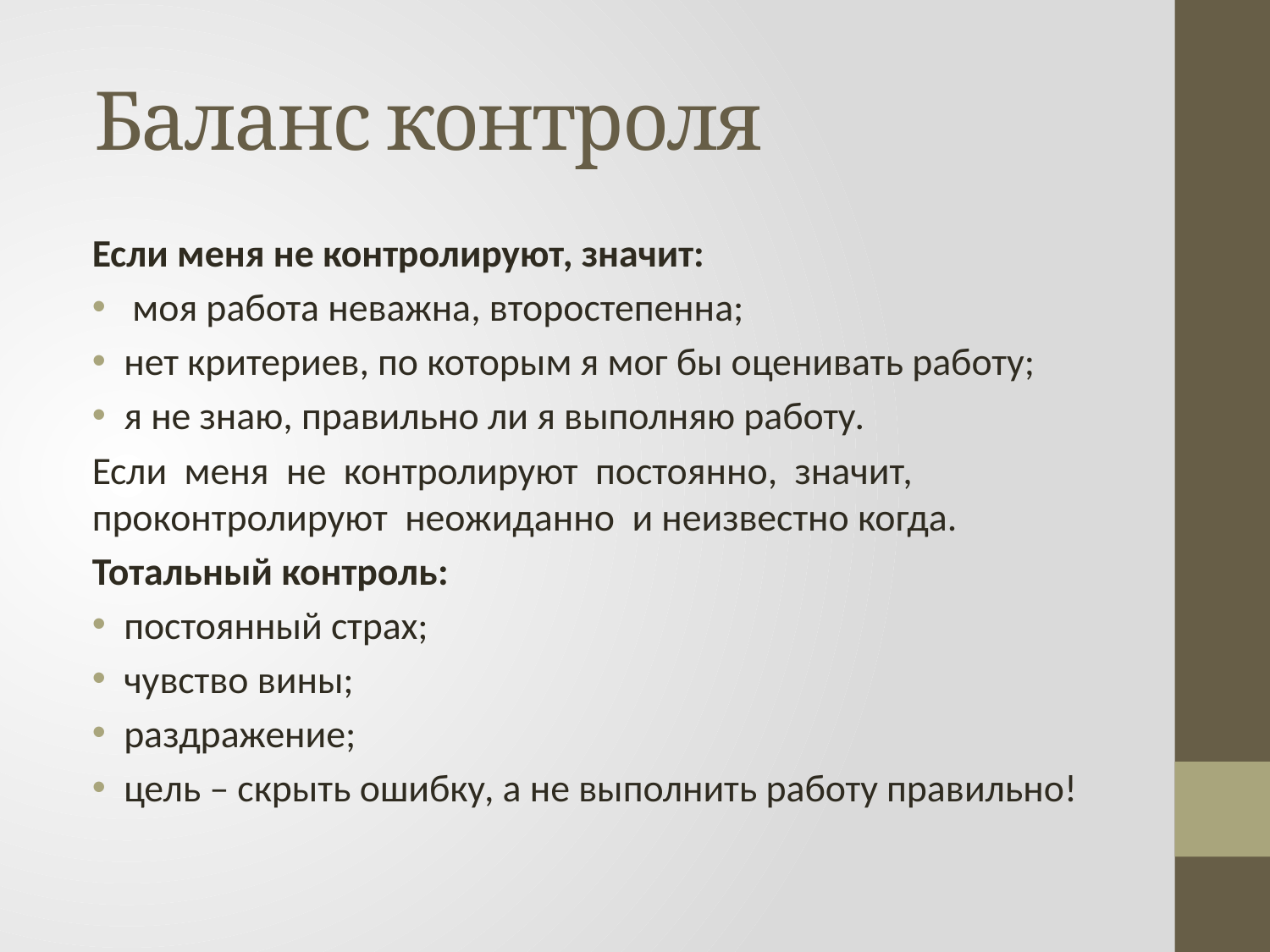

# Баланс контроля
Если меня не контролируют, значит:
 моя работа неважна, второстепенна;
нет критериев, по которым я мог бы оценивать работу;
я не знаю, правильно ли я выполняю работу.
Если  меня  не  контролируют  постоянно,  значит,  проконтролируют  неожиданно  и неизвестно когда.
Тотальный контроль:
постоянный страх;
чувство вины;
раздражение;
цель – скрыть ошибку, а не выполнить работу правильно!